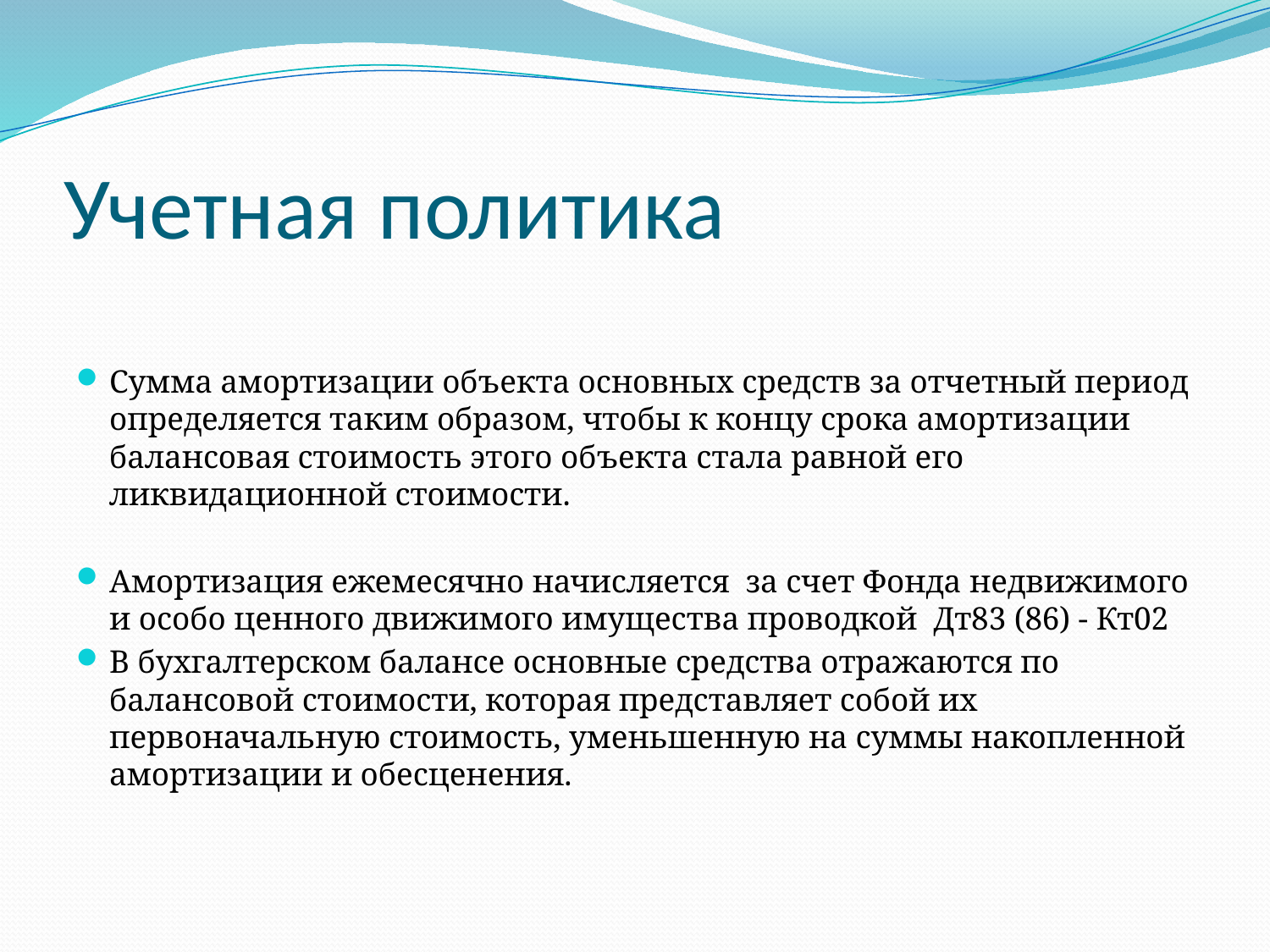

# Учетная политика

Сумма амортизации объекта основных средств за отчетный период определяется таким образом, чтобы к концу срока амортизации балансовая стоимость этого объекта стала равной его ликвидационной стоимости.

Амортизация ежемесячно начисляется  за счет Фонда недвижимого и особо ценного движимого имущества проводкой  Дт83 (86) - Кт02
В бухгалтерском балансе основные средства отражаются по балансовой стоимости, которая представляет собой их первоначальную стоимость, уменьшенную на суммы накопленной амортизации и обесценения.